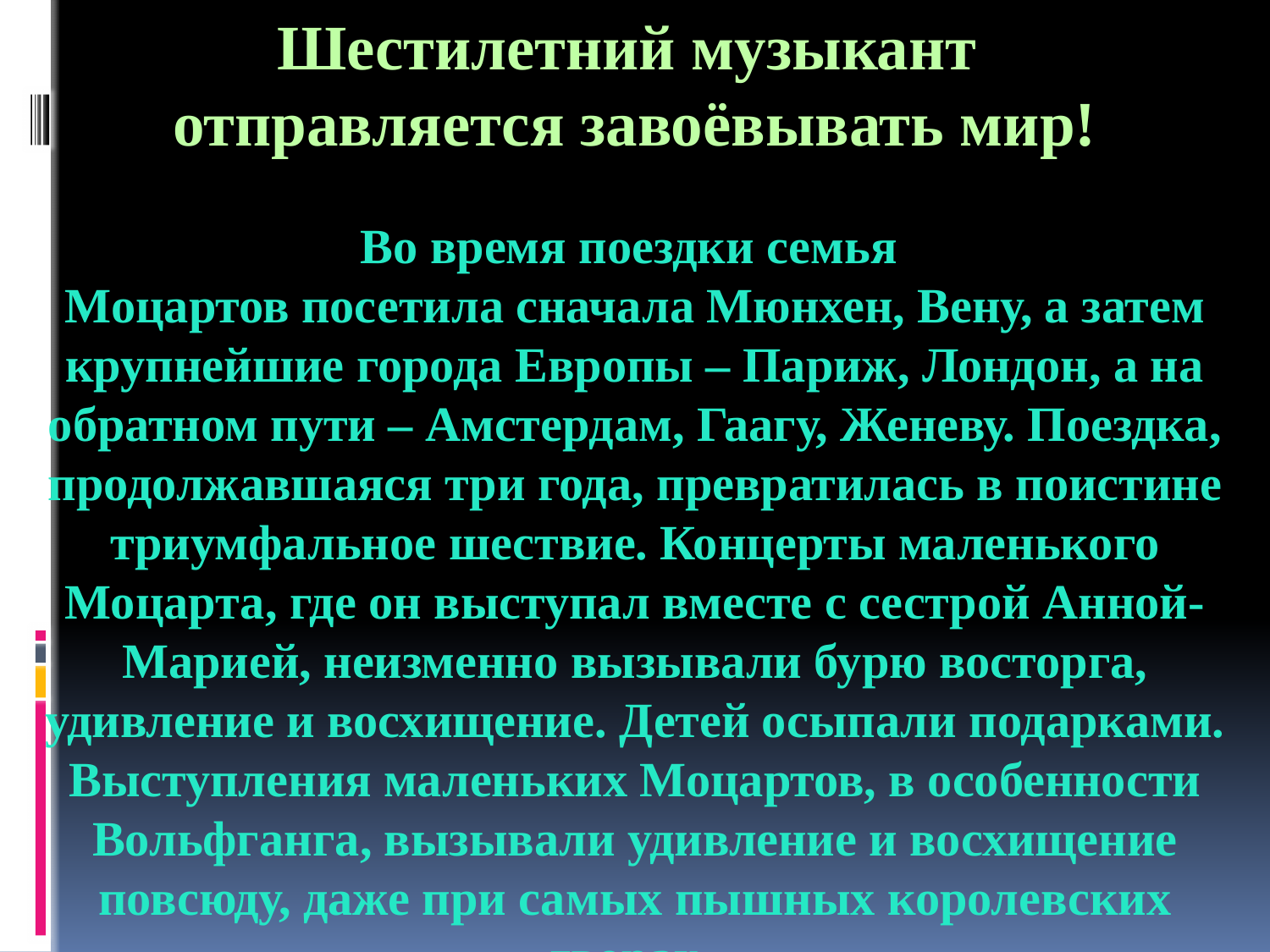

Шестилетний музыкант
отправляется завоёвывать мир!
Во время поездки семья
Моцартов посетила сначала Мюнхен, Вену, а затем крупнейшие города Европы – Париж, Лондон, а на обратном пути – Амстердам, Гаагу, Женеву. Поездка, продолжавшаяся три года, превратилась в поистине триумфальное шествие. Концерты маленького Моцарта, где он выступал вместе с сестрой Анной-Марией, неизменно вызывали бурю восторга, удивление и восхищение. Детей осыпали подарками. Выступления маленьких Моцартов, в особенности Вольфганга, вызывали удивление и восхищение повсюду, даже при самых пышных королевских дворах.